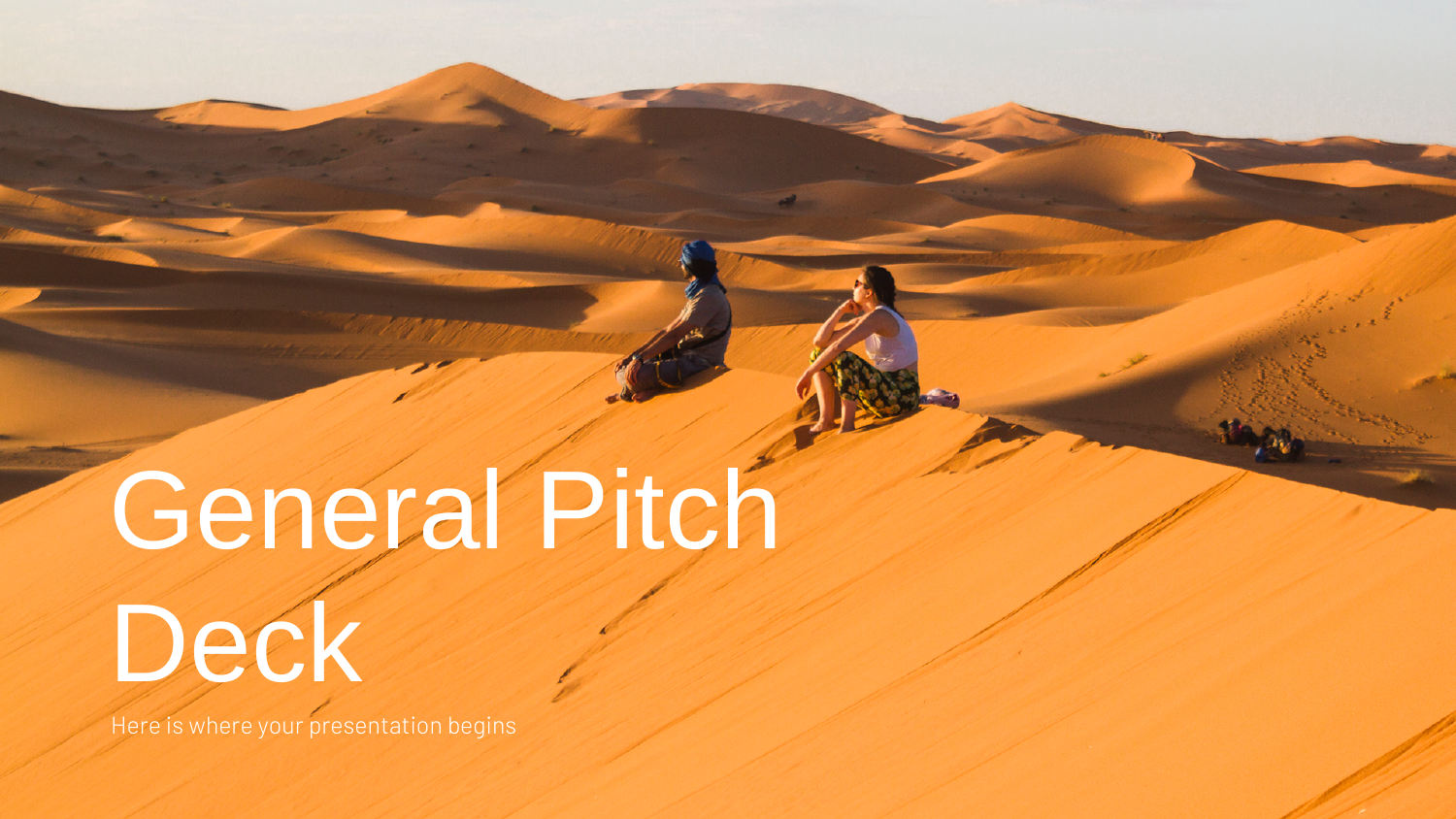

# General Pitch Deck
Here is where your presentation begins